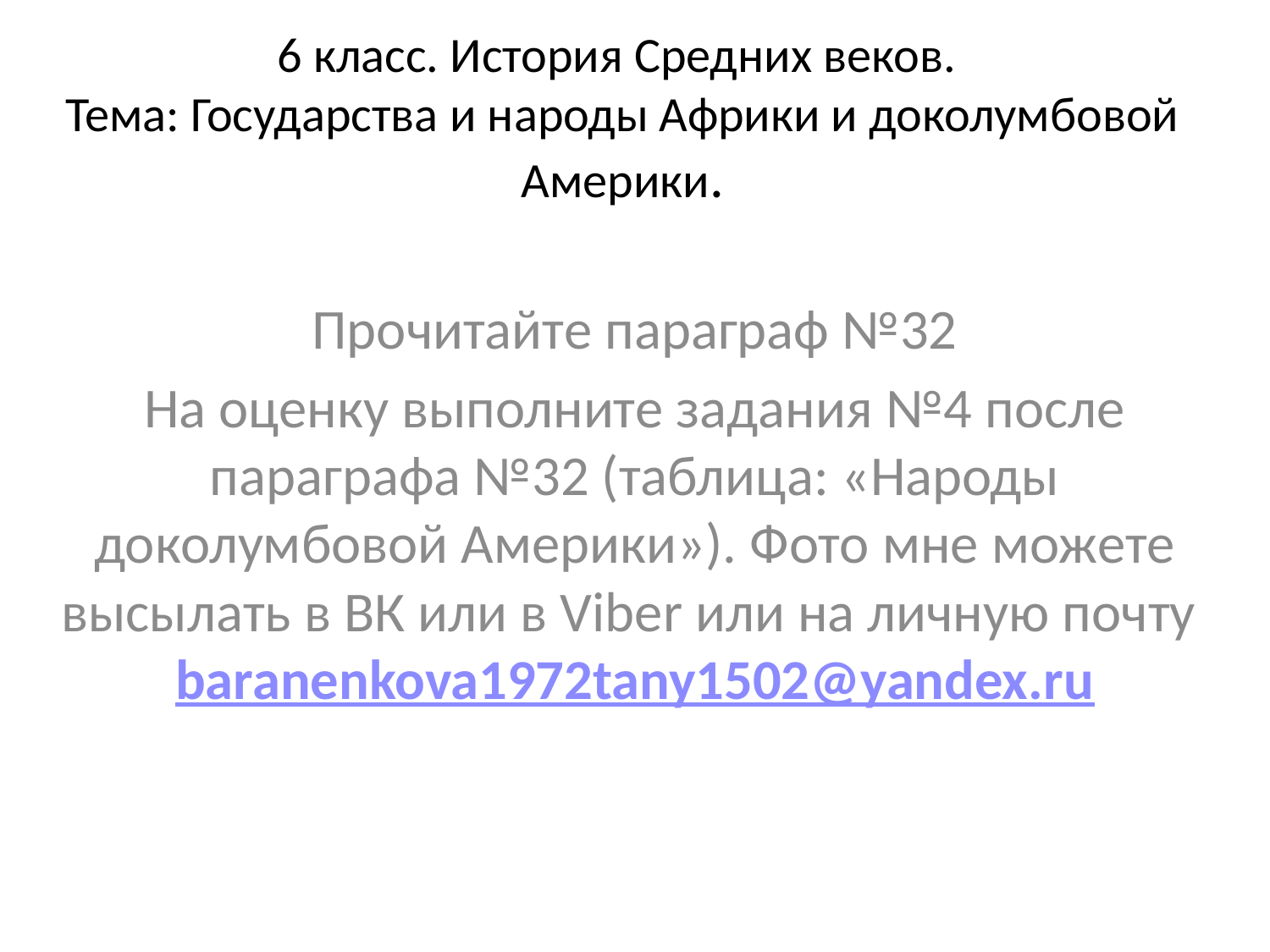

# 6 класс. История Средних веков. Тема: Государства и народы Африки и доколумбовой Америки.
Прочитайте параграф №32
На оценку выполните задания №4 после параграфа №32 (таблица: «Народы доколумбовой Америки»). Фото мне можете высылать в ВК или в Viber или на личную почту baranenkova1972tany1502@yandex.ru